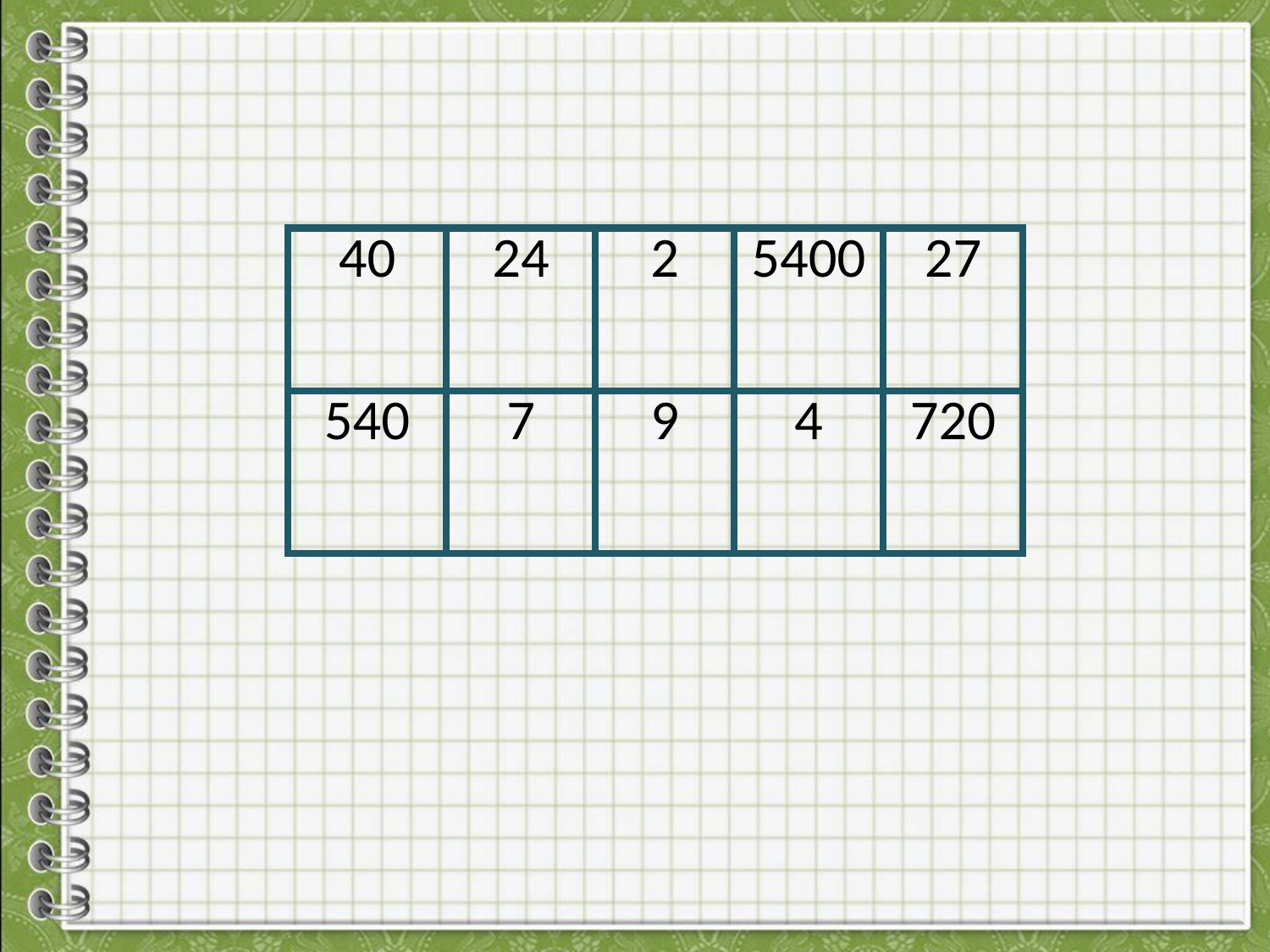

| 40 | 24 | 2 | 5400 | 27 |
| --- | --- | --- | --- | --- |
| 540 | 7 | 9 | 4 | 720 |